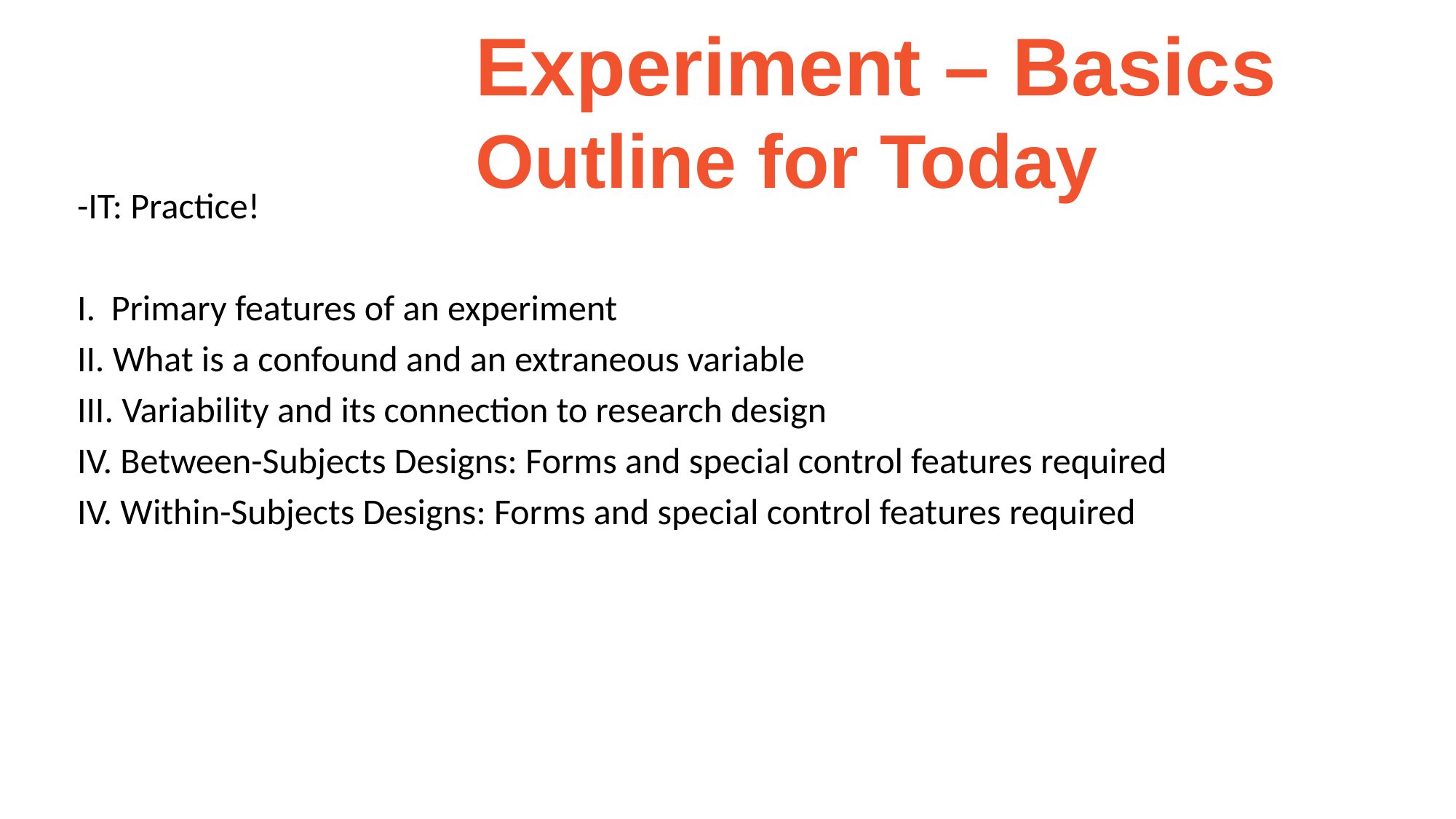

# Experiment – Basics Outline for Today
-IT: Practice!

Primary features of an experiment
II. What is a confound and an extraneous variable
III. Variability and its connection to research design
IV. Between-Subjects Designs: Forms and special control features required
IV. Within-Subjects Designs: Forms and special control features required